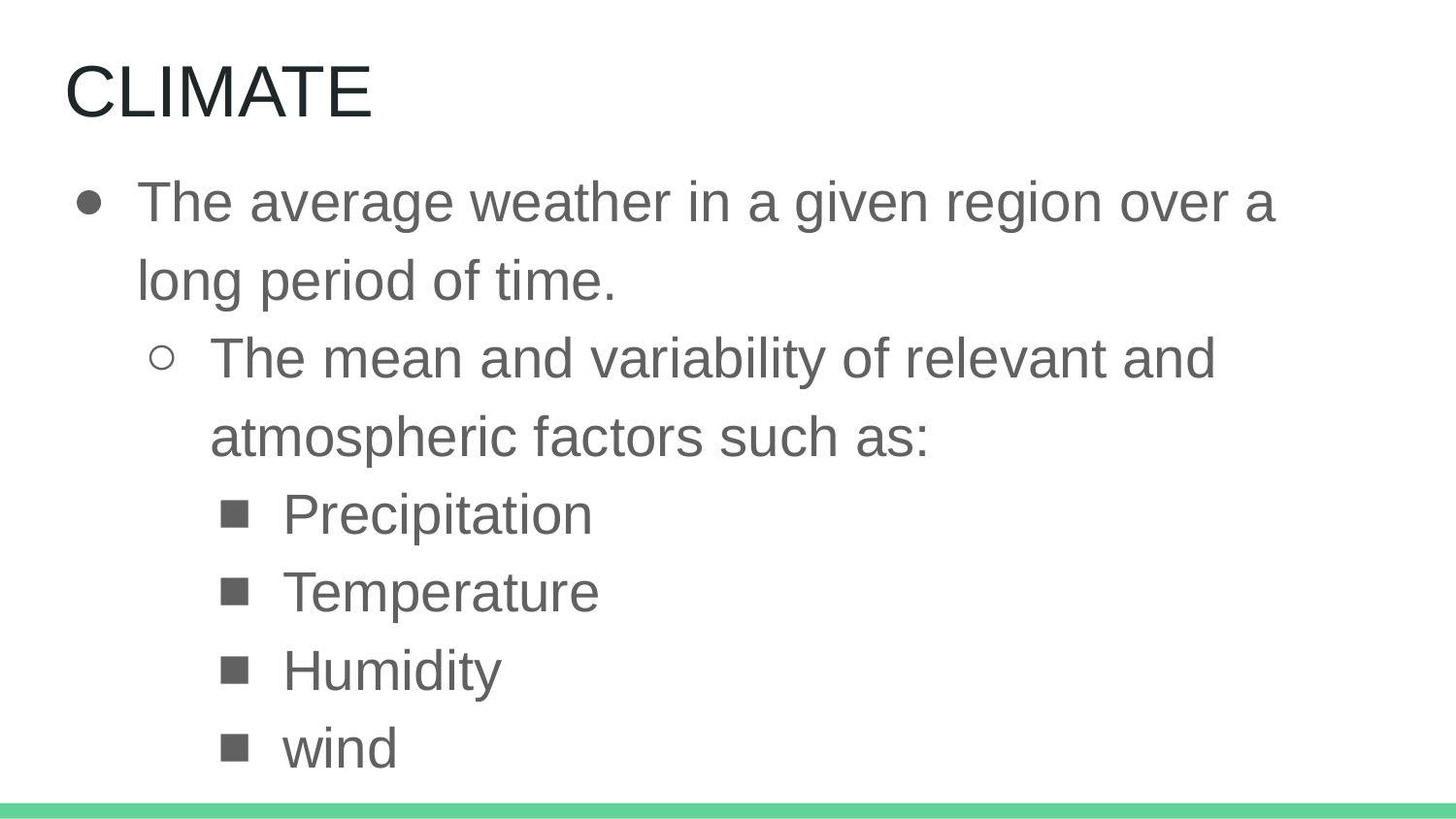

# CLIMATE
The average weather in a given region over a long period of time.
The mean and variability of relevant and atmospheric factors such as:
Precipitation
Temperature
Humidity
wind